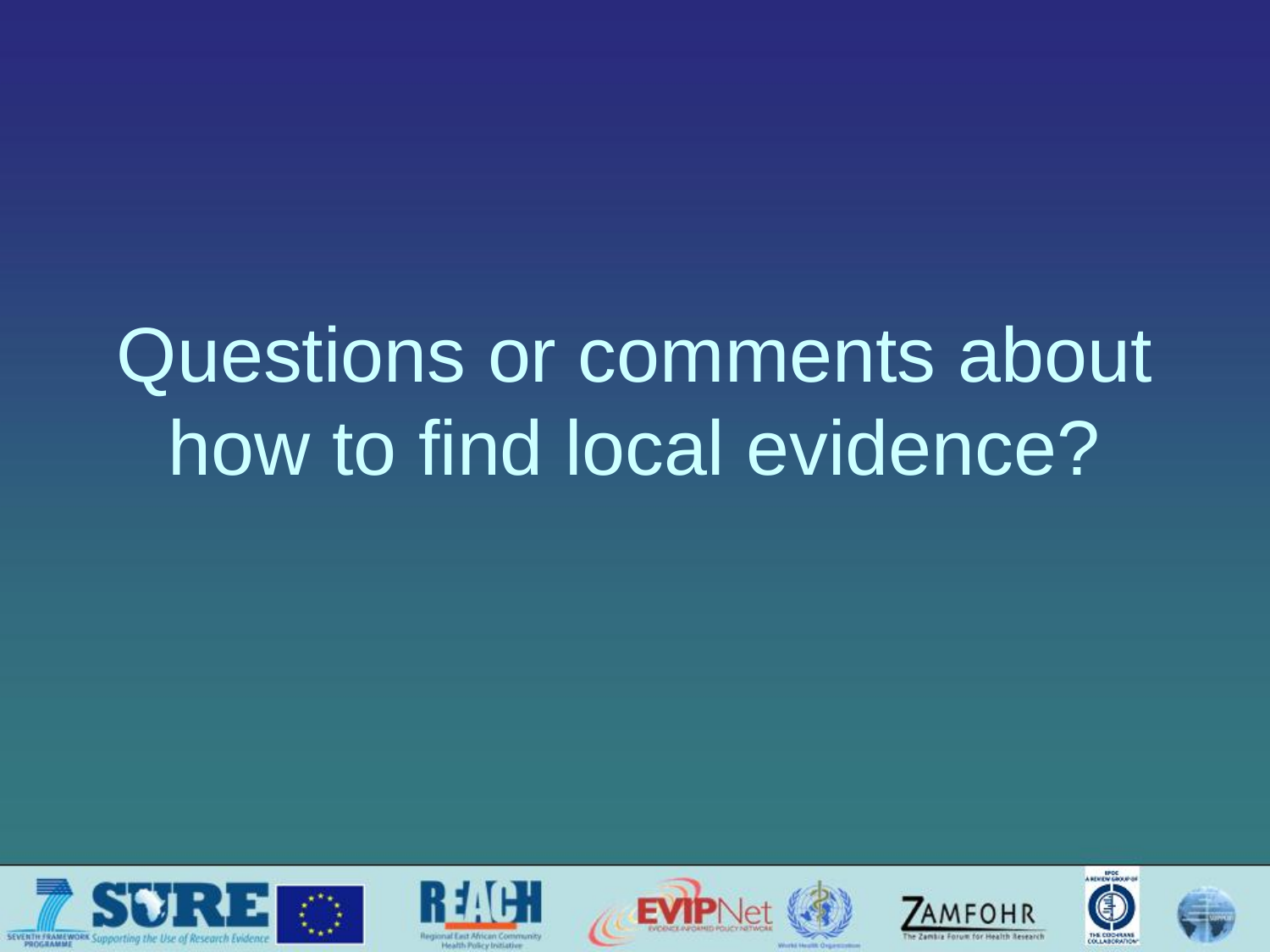

# Questions or comments about how to find local evidence?